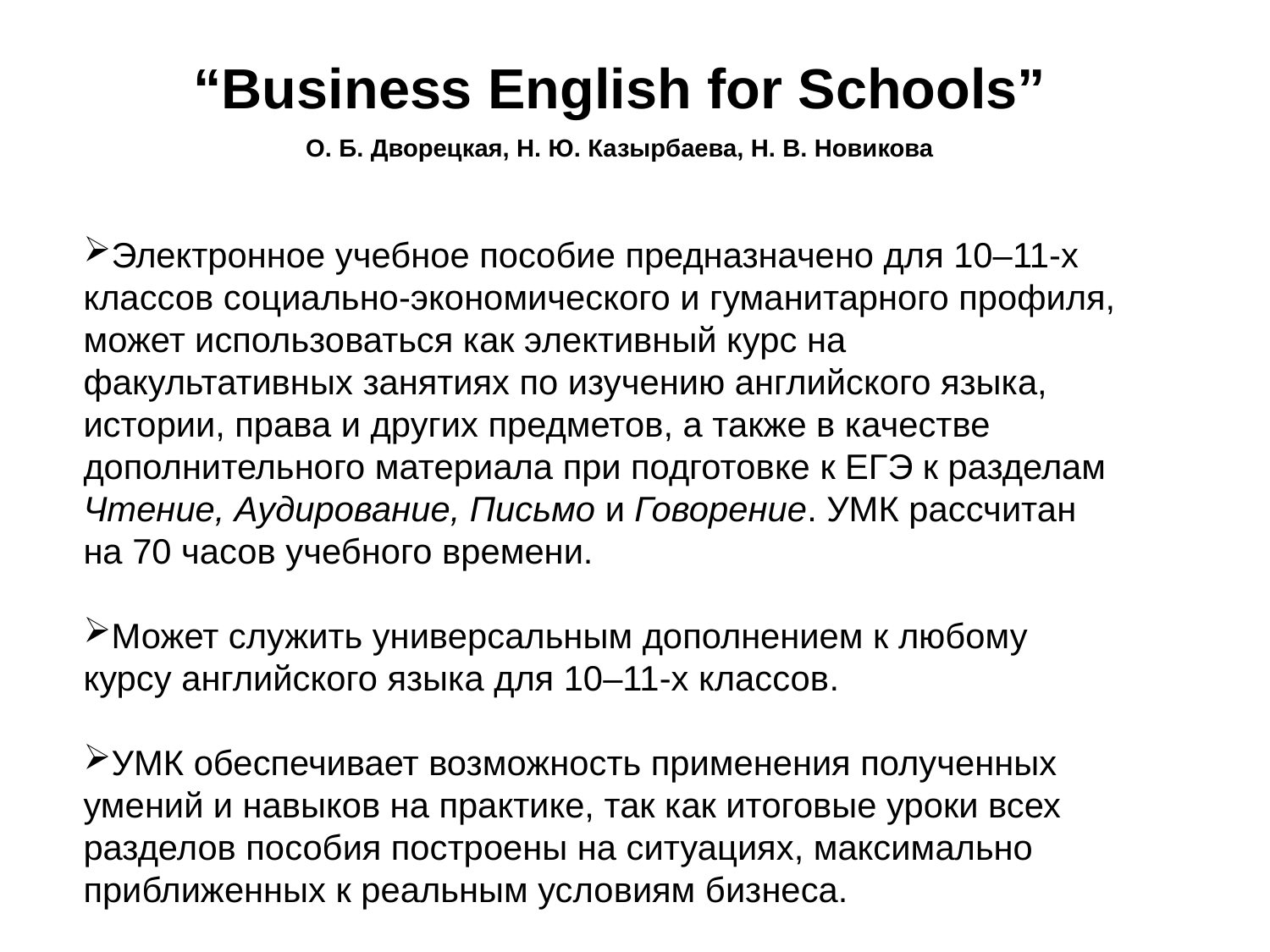

“Business English for Schools”
О. Б. Дворецкая, Н. Ю. Казырбаева, Н. В. Новикова
Электронное учебное пособие предназначено для 10–11-х классов социально-экономического и гуманитарного профиля, может использоваться как элективный курс на факультативных занятиях по изучению английского языка, истории, права и других предметов, а также в качестве дополнительного материала при подготовке к ЕГЭ к разделам Чтение, Аудирование, Письмо и Говорение. УМК рассчитан на 70 часов учебного времени.

Может служить универсальным дополнением к любому курсу английского языка для 10–11-х классов.

УМК обеспечивает возможность применения полученных умений и навыков на практике, так как итоговые уроки всех разделов пособия построены на ситуациях, максимально приближенных к реальным условиям бизнеса.